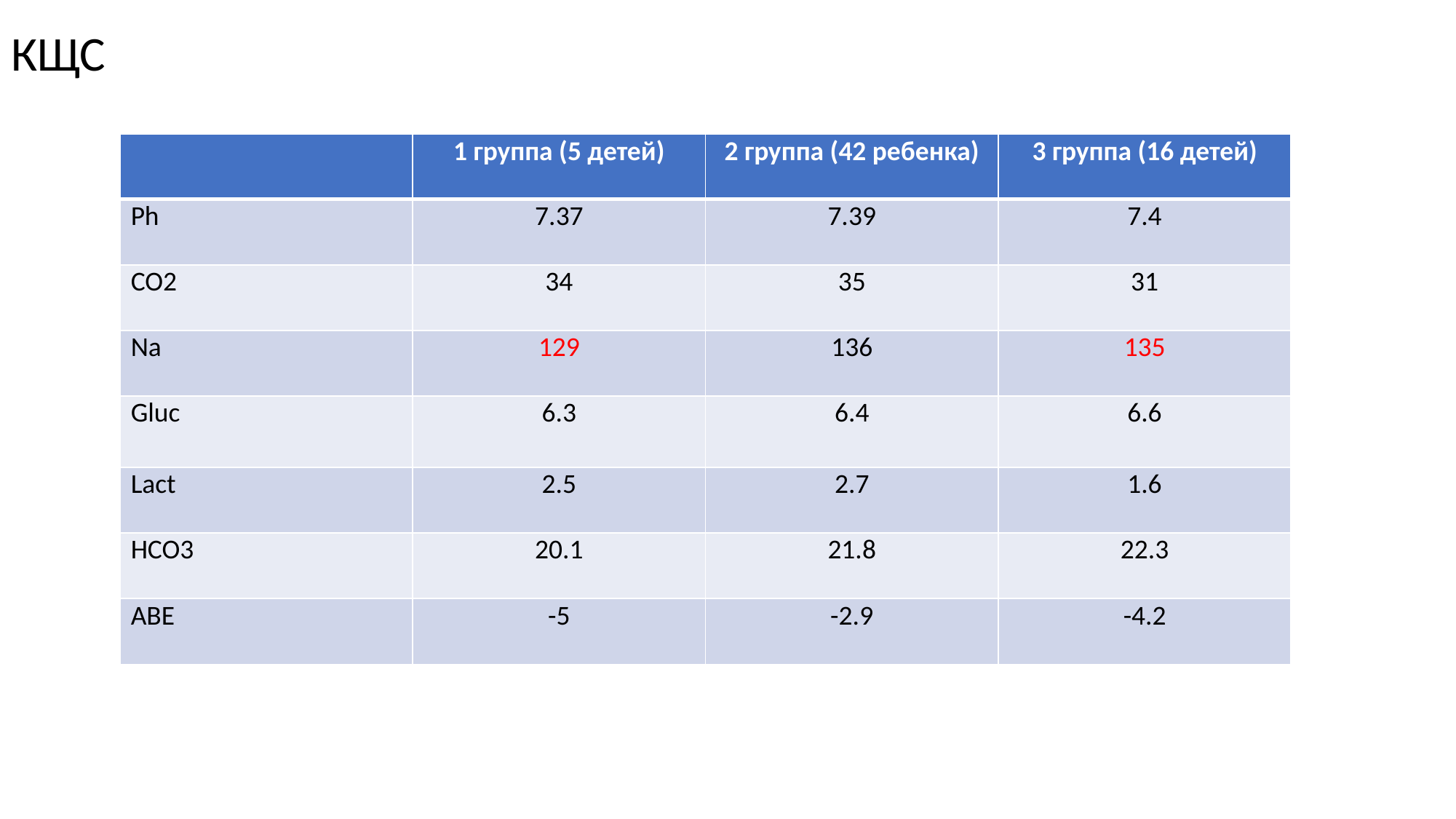

# КЩС
|  | 1 группа (5 детей) | 2 группа (42 ребенка) | 3 группа (16 детей) |
| --- | --- | --- | --- |
| Ph | 7.37 | 7.39 | 7.4 |
| CO2 | 34 | 35 | 31 |
| Na | 129 | 136 | 135 |
| Gluc | 6.3 | 6.4 | 6.6 |
| Lact | 2.5 | 2.7 | 1.6 |
| HCO3 | 20.1 | 21.8 | 22.3 |
| ABE | -5 | -2.9 | -4.2 |